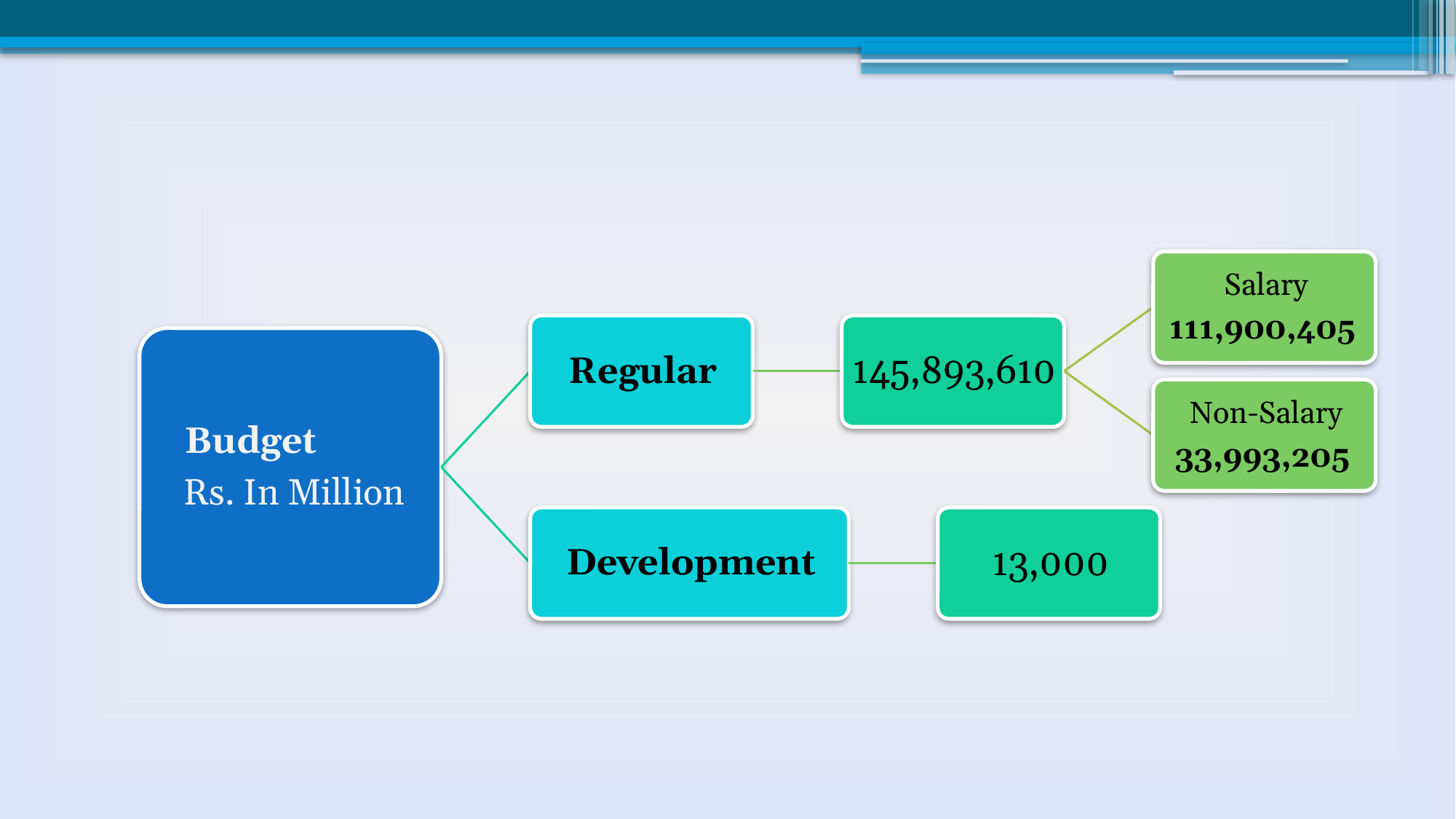

Budget
Rs. In Million

Regular

145,893,610

Salary
111,900,405

Non-Salary
33,993,205

Development

13,000